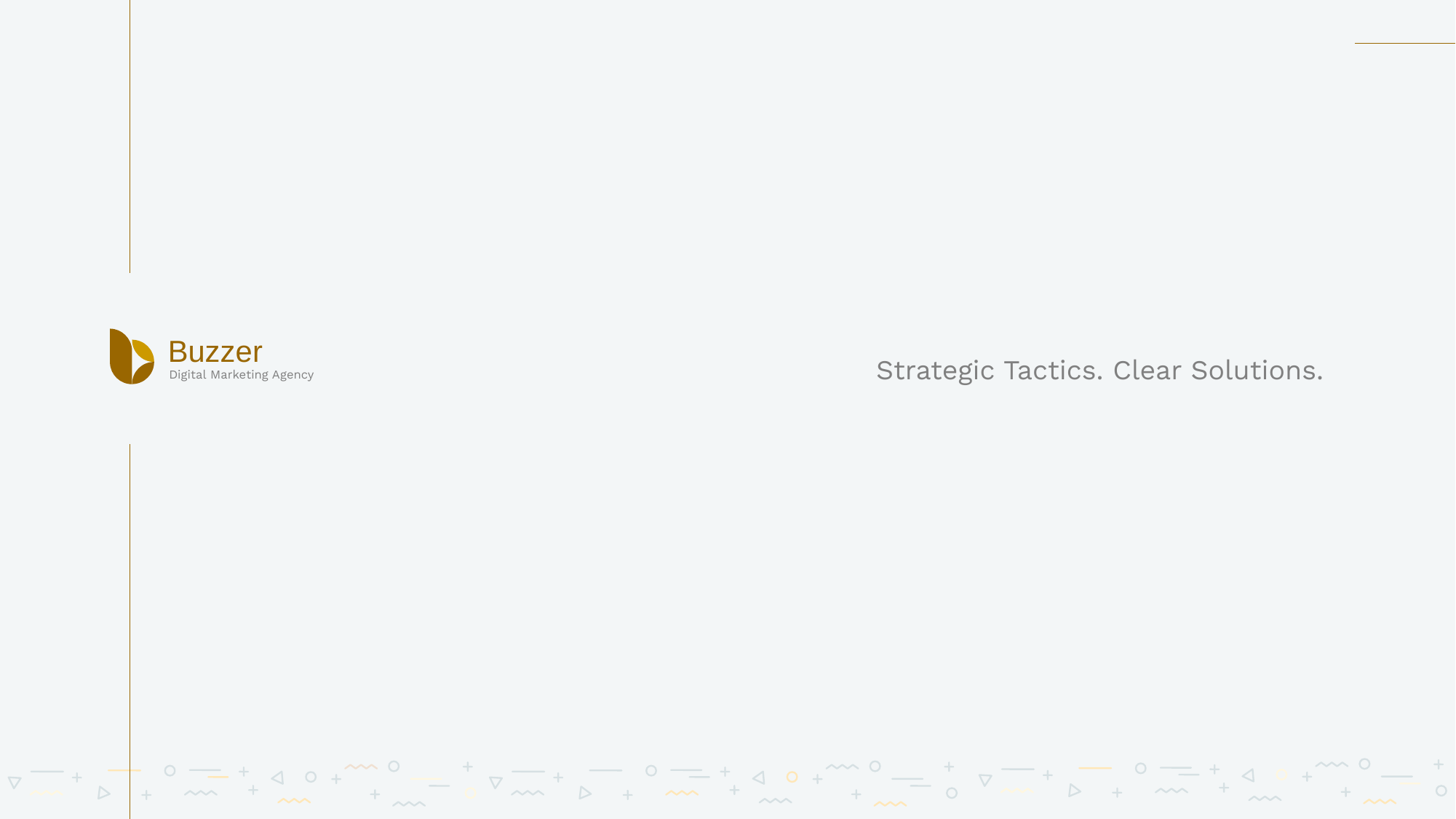

Buzzer
Digital Marketing Agency
Strategic Tactics. Clear Solutions.